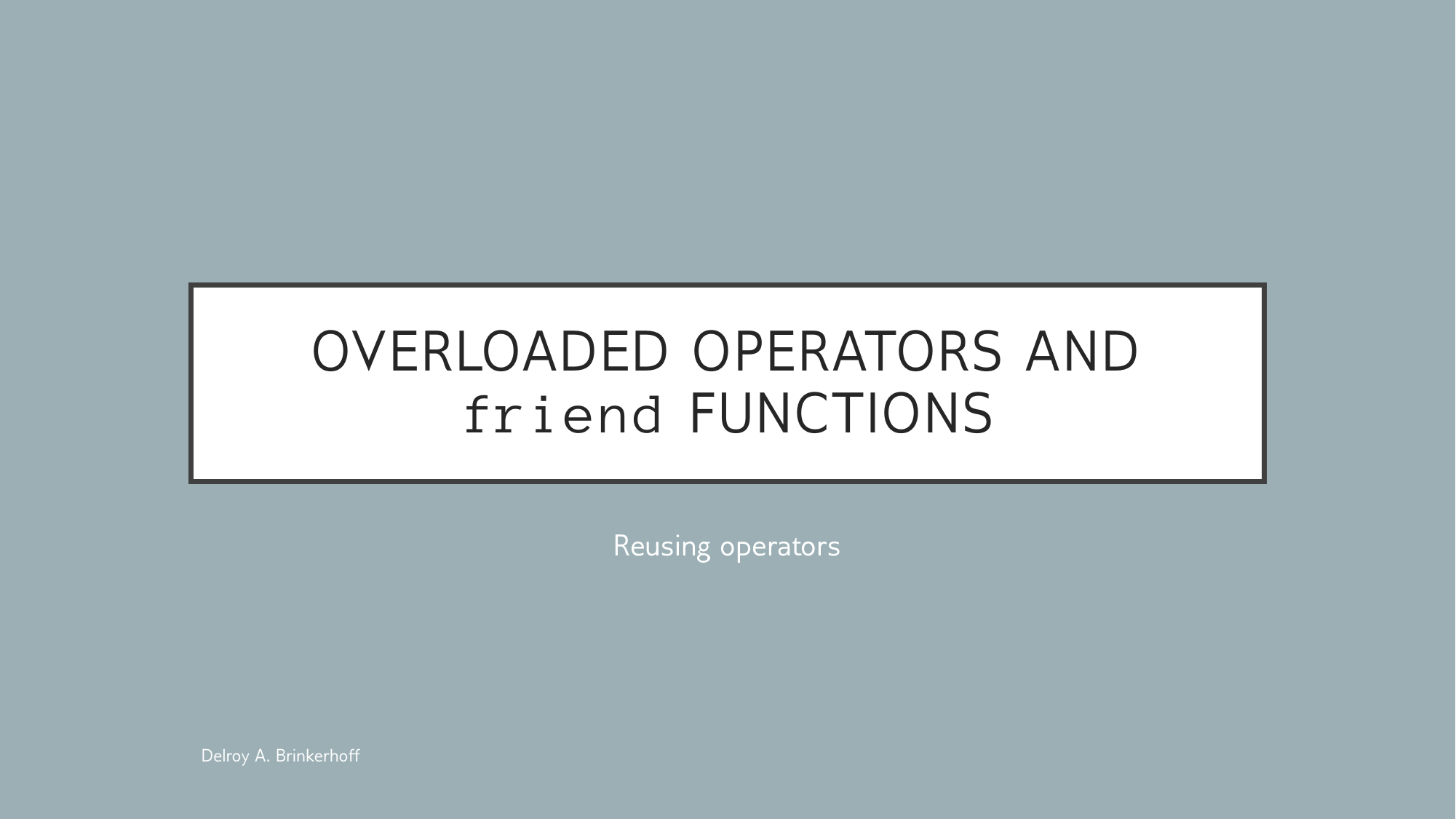

# OVERLOADED OPERATORS AND friend FUNCTIONS
Reusing operators
Delroy A. Brinkerhoff